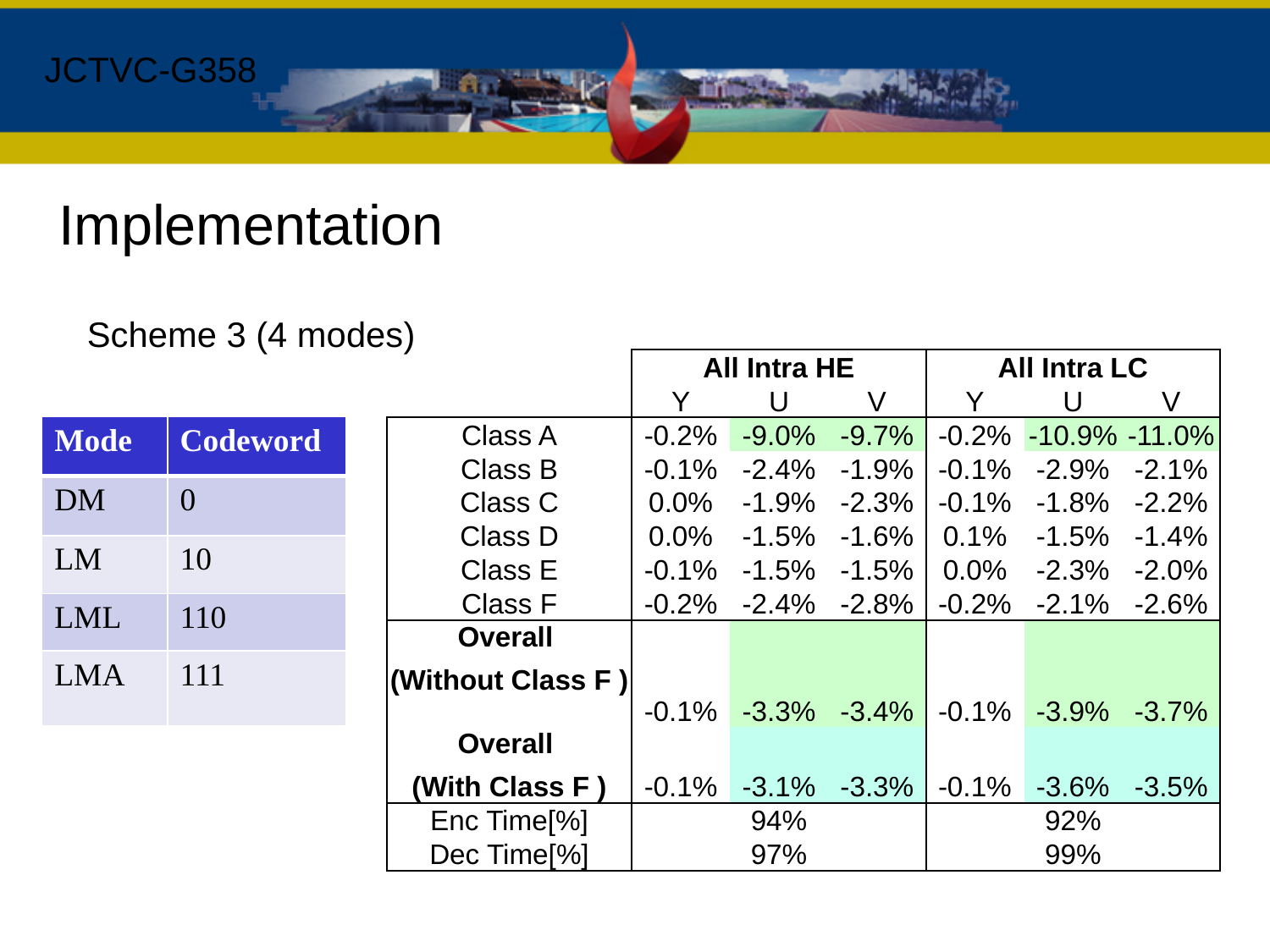

JCTVC-G358
Implementation
Scheme 3 (4 modes)

|  | All Intra HE |  |  | All Intra LC |  |  |
| --- | --- | --- | --- | --- | --- | --- |
|  | Y | U | V | Y | U | V |
| Class A | -0.2% | -9.0% | -9.7% | -0.2% | -10.9% | -11.0% |
| Class B | -0.1% | -2.4% | -1.9% | -0.1% | -2.9% | -2.1% |
| Class C | 0.0% | -1.9% | -2.3% | -0.1% | -1.8% | -2.2% |
| Class D | 0.0% | -1.5% | -1.6% | 0.1% | -1.5% | -1.4% |
| Class E | -0.1% | -1.5% | -1.5% | 0.0% | -2.3% | -2.0% |
| Class F | -0.2% | -2.4% | -2.8% | -0.2% | -2.1% | -2.6% |
| Overall (Without Class F ) | -0.1% | -3.3% | -3.4% | -0.1% | -3.9% | -3.7% |
| Overall (With Class F ) | -0.1% | -3.1% | -3.3% | -0.1% | -3.6% | -3.5% |
| Enc Time[%] | 94% |  |  | 92% |  |  |
| Dec Time[%] | 97% |  |  | 99% |  |  |
| Mode | Codeword |
| --- | --- |
| DM | 0 |
| LM | 10 |
| LML | 110 |
| LMA | 111 |